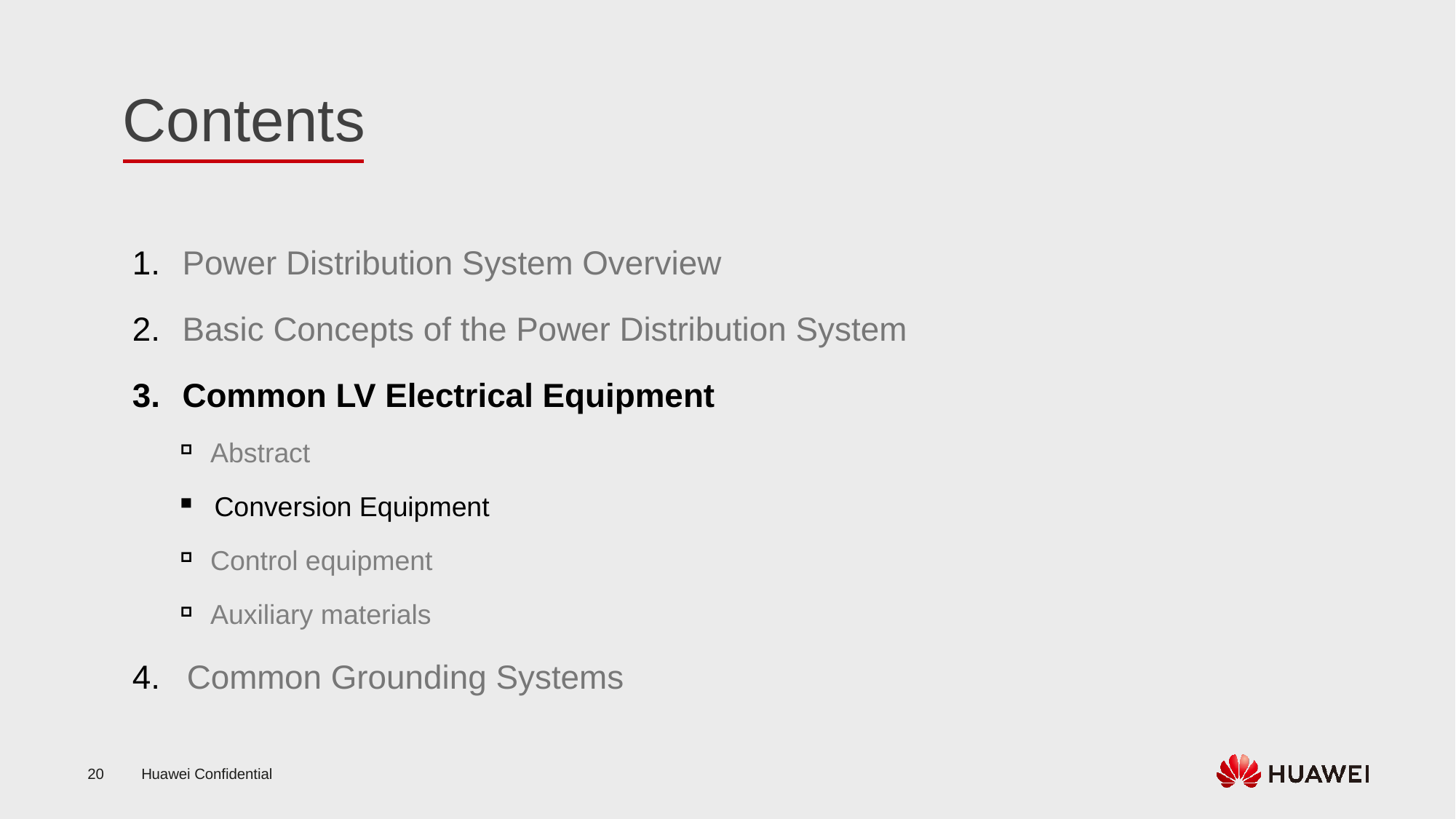

Power Distribution System Overview
Basic Concepts of the Power Distribution System
Common LV Electrical Equipment
Abstract
Conversion Equipment
Control equipment
Auxiliary materials
Common Grounding Systems